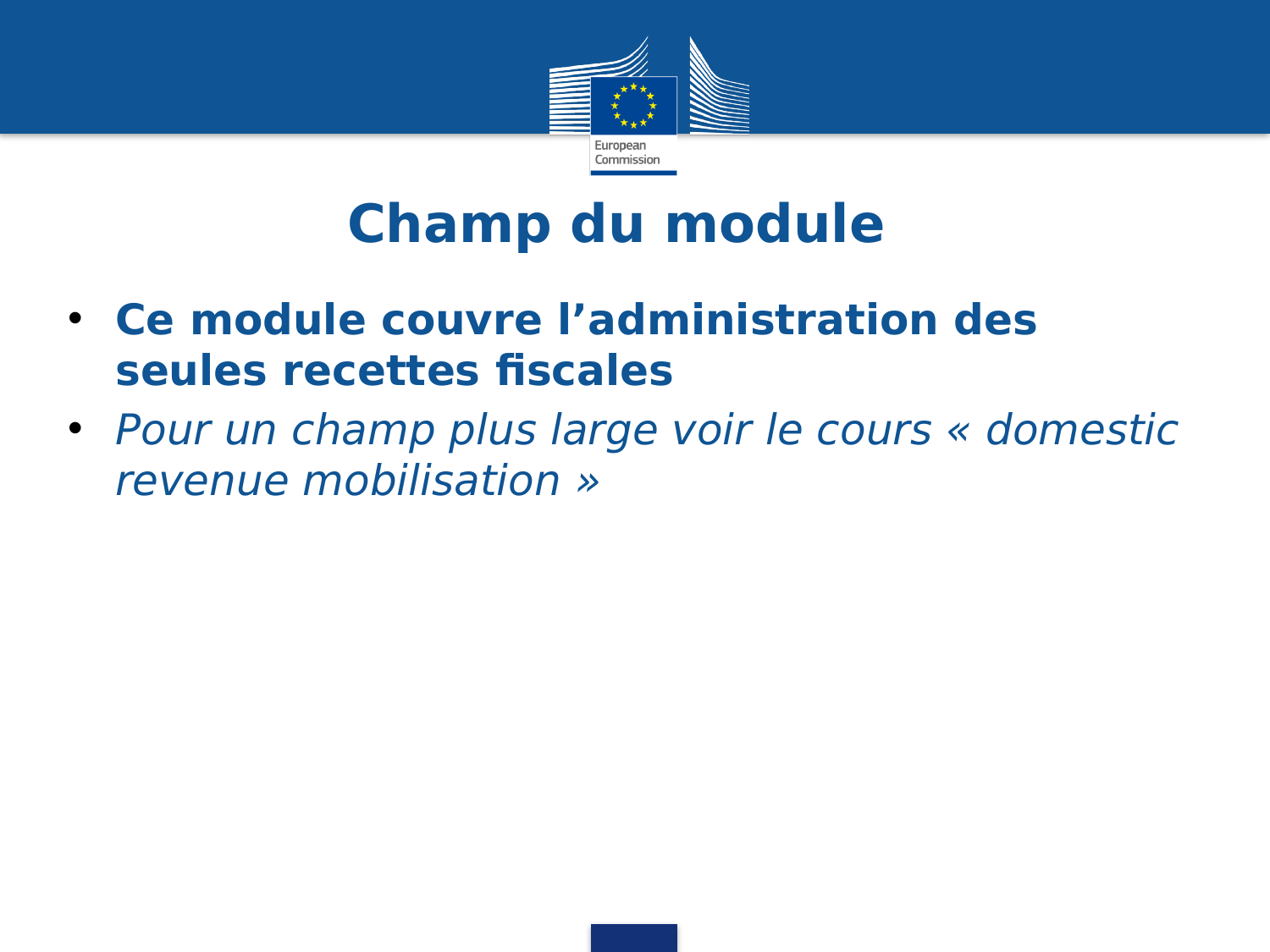

# Champ du module
Ce module couvre l’administration des seules recettes fiscales
Pour un champ plus large voir le cours « domestic revenue mobilisation »